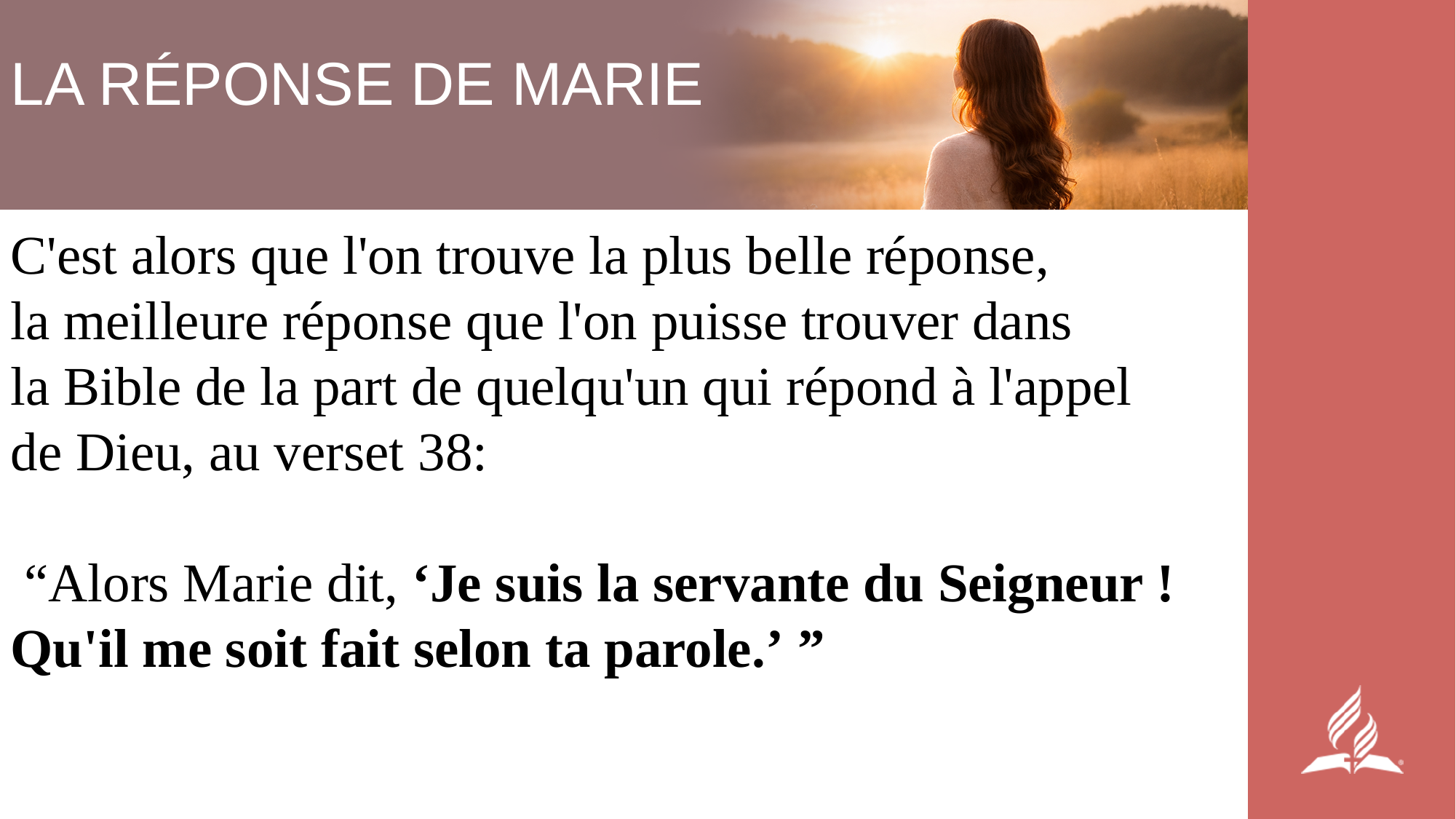

LA RÉPONSE DE MARIE
C'est alors que l'on trouve la plus belle réponse,
la meilleure réponse que l'on puisse trouver dans
la Bible de la part de quelqu'un qui répond à l'appel
de Dieu, au verset 38:
 “Alors Marie dit, ‘Je suis la servante du Seigneur ! Qu'il me soit fait selon ta parole.’ ”